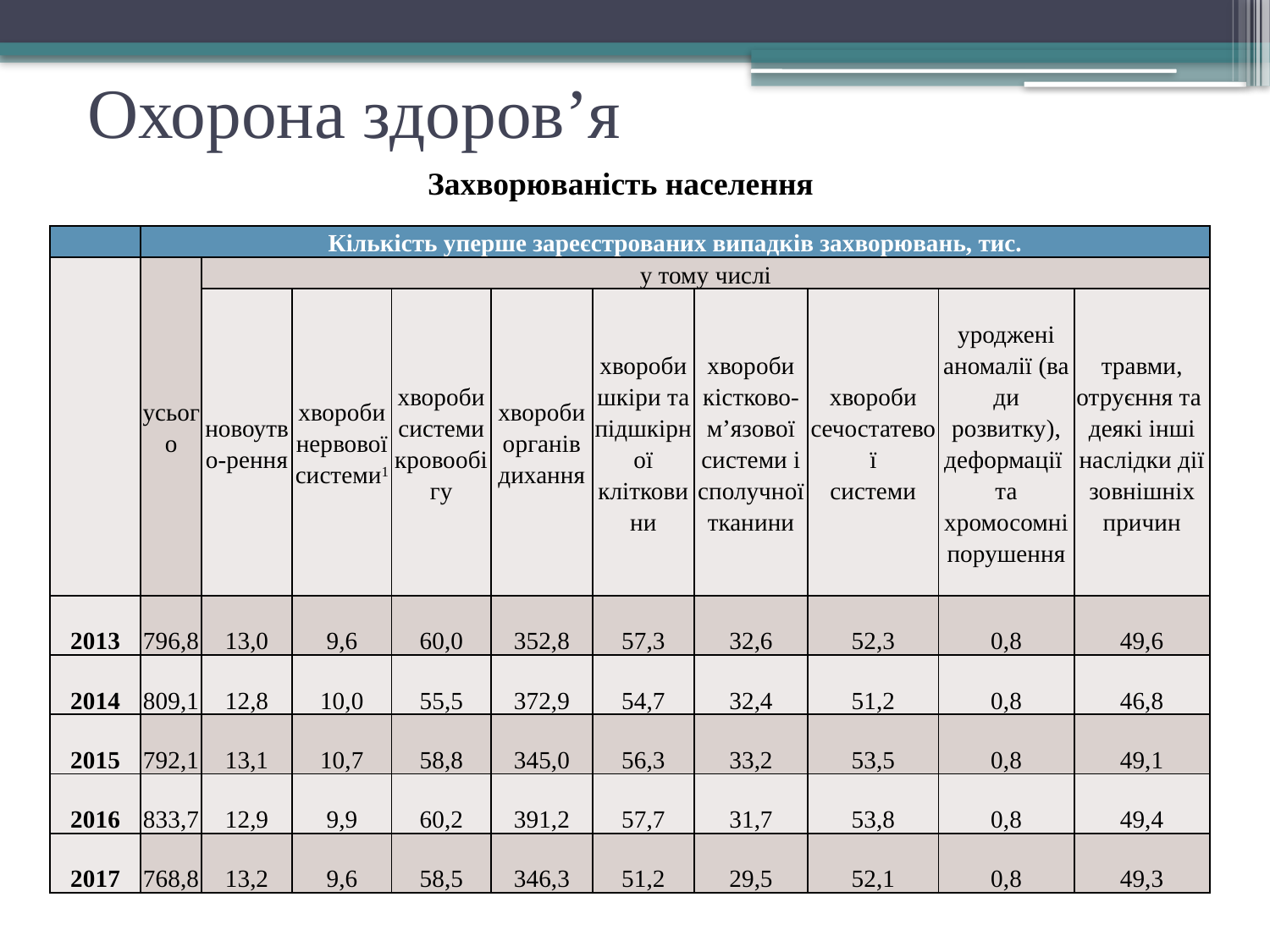

# Охорона здоров’я
Захворюваність населення

|  | Кількість уперше зареєстрованих випадків захворювань, тис. |  |  |  |  |  |  |  |  |  |
| --- | --- | --- | --- | --- | --- | --- | --- | --- | --- | --- |
|  | усього | у тому числі |  |  |  |  |  |  |  |  |
|  |  | новоутво-рення | хвороби нервової системи1 | хвороби системи кровообігу | хвороби органів дихання | хвороби шкіри та підшкірної клітковини | хвороби кістково-м’язової системи і сполучної тканини | хвороби сечостатевої системи | уроджені аномалії (вади розвитку), деформації та хромосомні порушення | травми, отруєння та  деякі інші наслідки дії зовнішніх причин |
| 2013 | 796,8 | 13,0 | 9,6 | 60,0 | 352,8 | 57,3 | 32,6 | 52,3 | 0,8 | 49,6 |
| 2014 | 809,1 | 12,8 | 10,0 | 55,5 | 372,9 | 54,7 | 32,4 | 51,2 | 0,8 | 46,8 |
| 2015 | 792,1 | 13,1 | 10,7 | 58,8 | 345,0 | 56,3 | 33,2 | 53,5 | 0,8 | 49,1 |
| 2016 | 833,7 | 12,9 | 9,9 | 60,2 | 391,2 | 57,7 | 31,7 | 53,8 | 0,8 | 49,4 |
| 2017 | 768,8 | 13,2 | 9,6 | 58,5 | 346,3 | 51,2 | 29,5 | 52,1 | 0,8 | 49,3 |